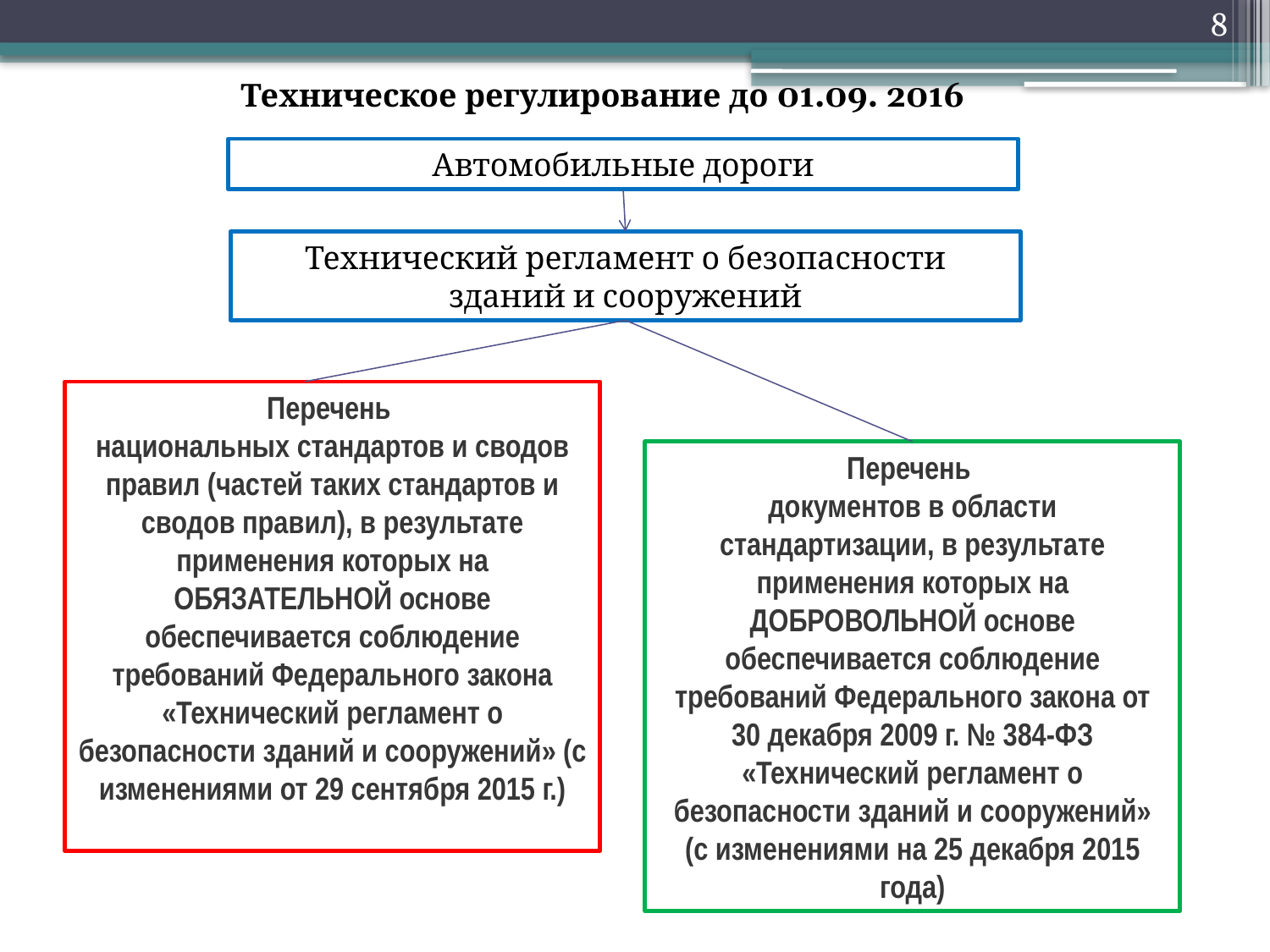

8
Техническое регулирование до 01.09. 2016
Автомобильные дороги
Технический регламент о безопасности зданий и сооружений
Перечень
национальных стандартов и сводов правил (частей таких стандартов и сводов правил), в результате применения которых на ОБЯЗАТЕЛЬНОЙ основе обеспечивается соблюдение требований Федерального закона «Технический регламент о безопасности зданий и сооружений» (с изменениями от 29 сентября 2015 г.)

Перечень
документов в области стандартизации, в результате применения которых на ДОБРОВОЛЬНОЙ основе обеспечивается соблюдение требований Федерального закона от 30 декабря 2009 г. № 384-ФЗ «Технический регламент о безопасности зданий и сооружений»
(с изменениями на 25 декабря 2015 года)